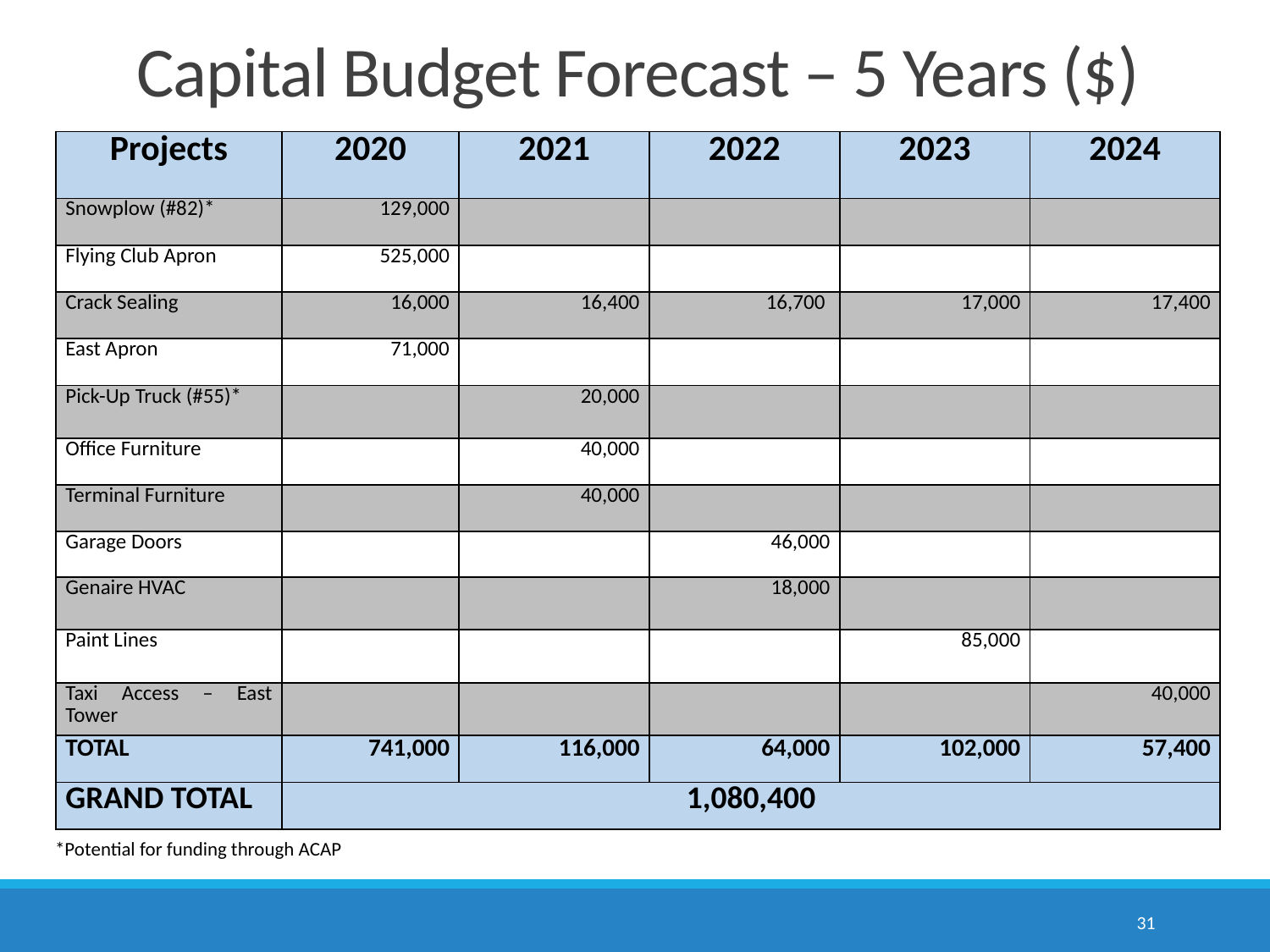

# Capital Budget Forecast – 5 Years ($)
| Projects | 2020 | 2021 | 2022 | 2023 | 2024 |
| --- | --- | --- | --- | --- | --- |
| Snowplow (#82)\* | 129,000 |  |  |  |  |
| Flying Club Apron | 525,000 |  |  |  |  |
| Crack Sealing | 16,000 | 16,400 | 16,700 | 17,000 | 17,400 |
| East Apron | 71,000 |  |  |  |  |
| Pick-Up Truck (#55)\* |  | 20,000 |  |  |  |
| Office Furniture |  | 40,000 |  |  |  |
| Terminal Furniture |  | 40,000 |  |  |  |
| Garage Doors |  |  | 46,000 |  |  |
| Genaire HVAC |  |  | 18,000 |  |  |
| Paint Lines |  |  |  | 85,000 |  |
| Taxi Access – East Tower |  |  |  |  | 40,000 |
| TOTAL | 741,000 | 116,000 | 64,000 | 102,000 | 57,400 |
| GRAND TOTAL | 1,080,400 |  |  |  |  |

*Potential for funding through ACAP
31